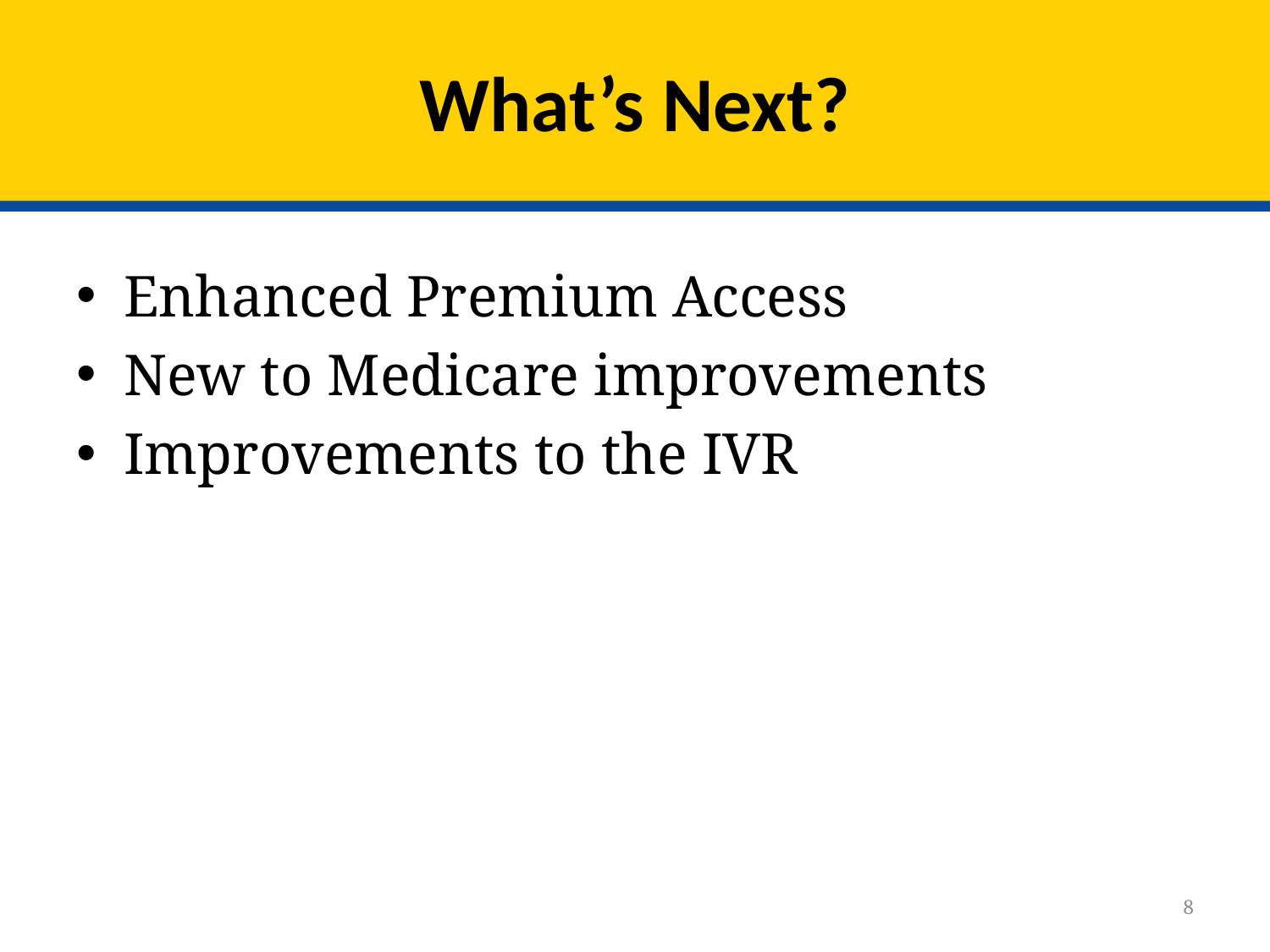

# What’s Next?
Enhanced Premium Access
New to Medicare improvements
Improvements to the IVR
8